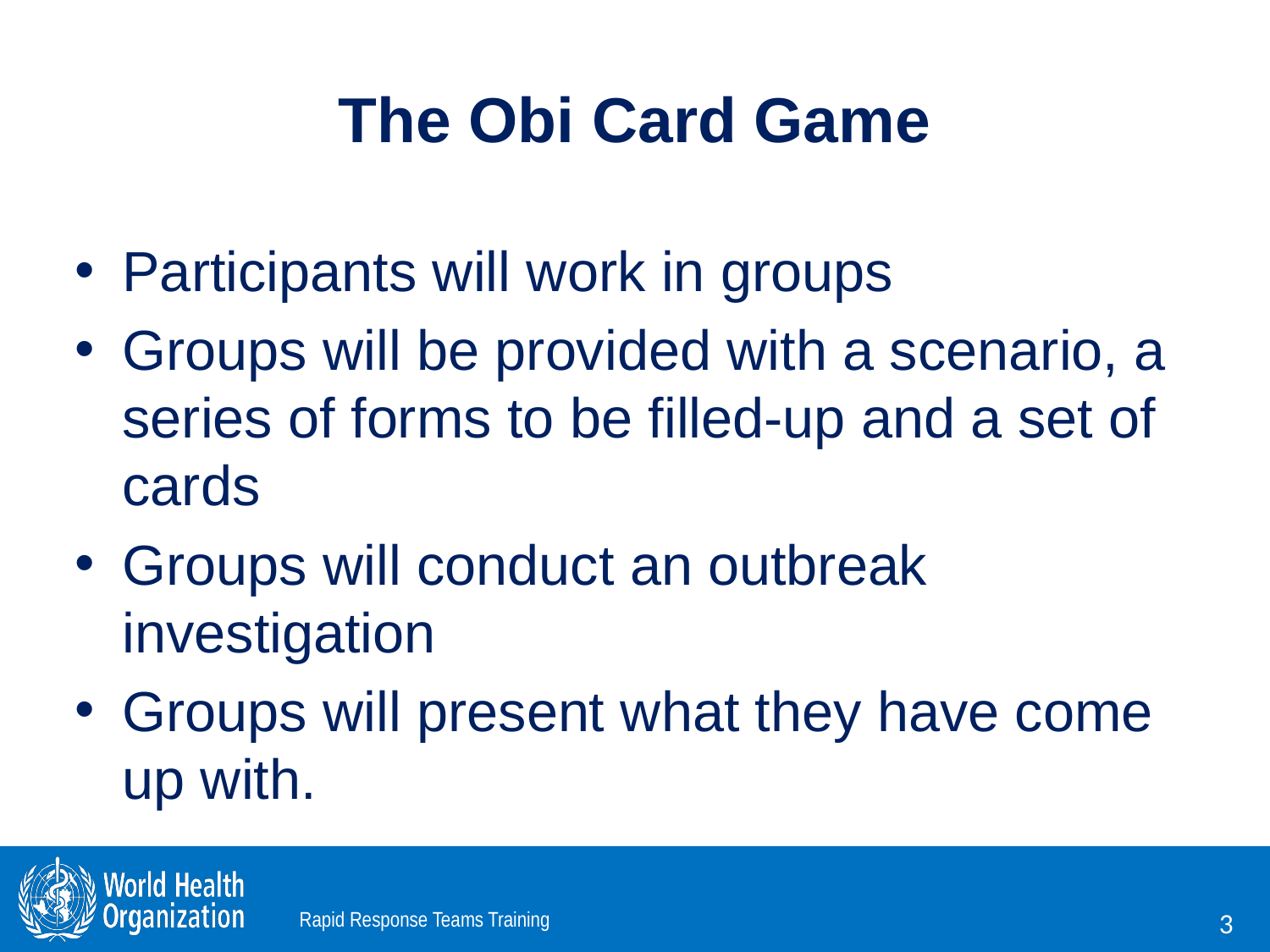

# The Obi Card Game
Participants will work in groups
Groups will be provided with a scenario, a series of forms to be filled-up and a set of cards
Groups will conduct an outbreak investigation
Groups will present what they have come up with.